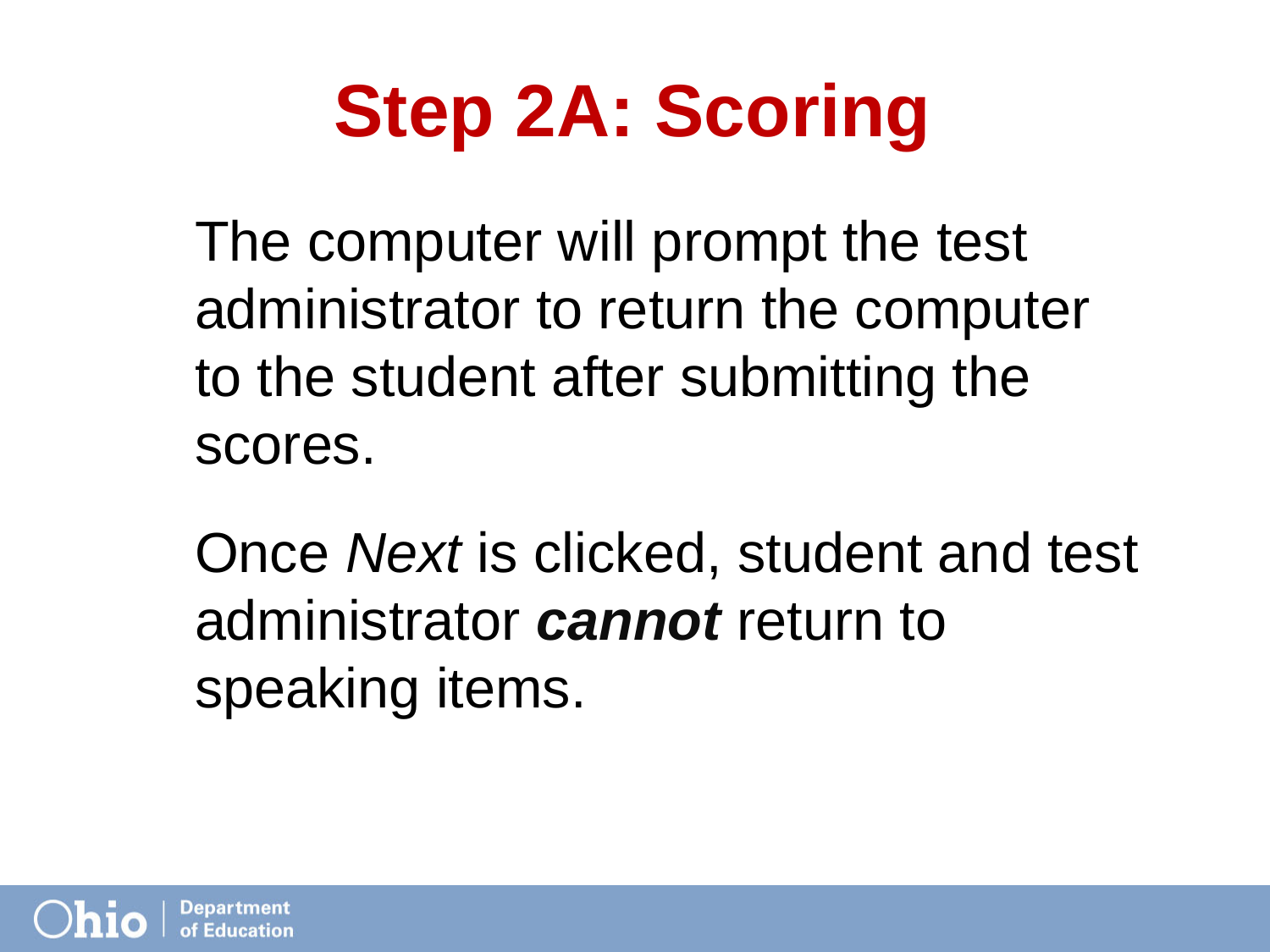

# Step 2A: Scoring
The computer will prompt the test administrator to return the computer to the student after submitting the scores.

Once Next is clicked, student and test administrator cannot return to speaking items.